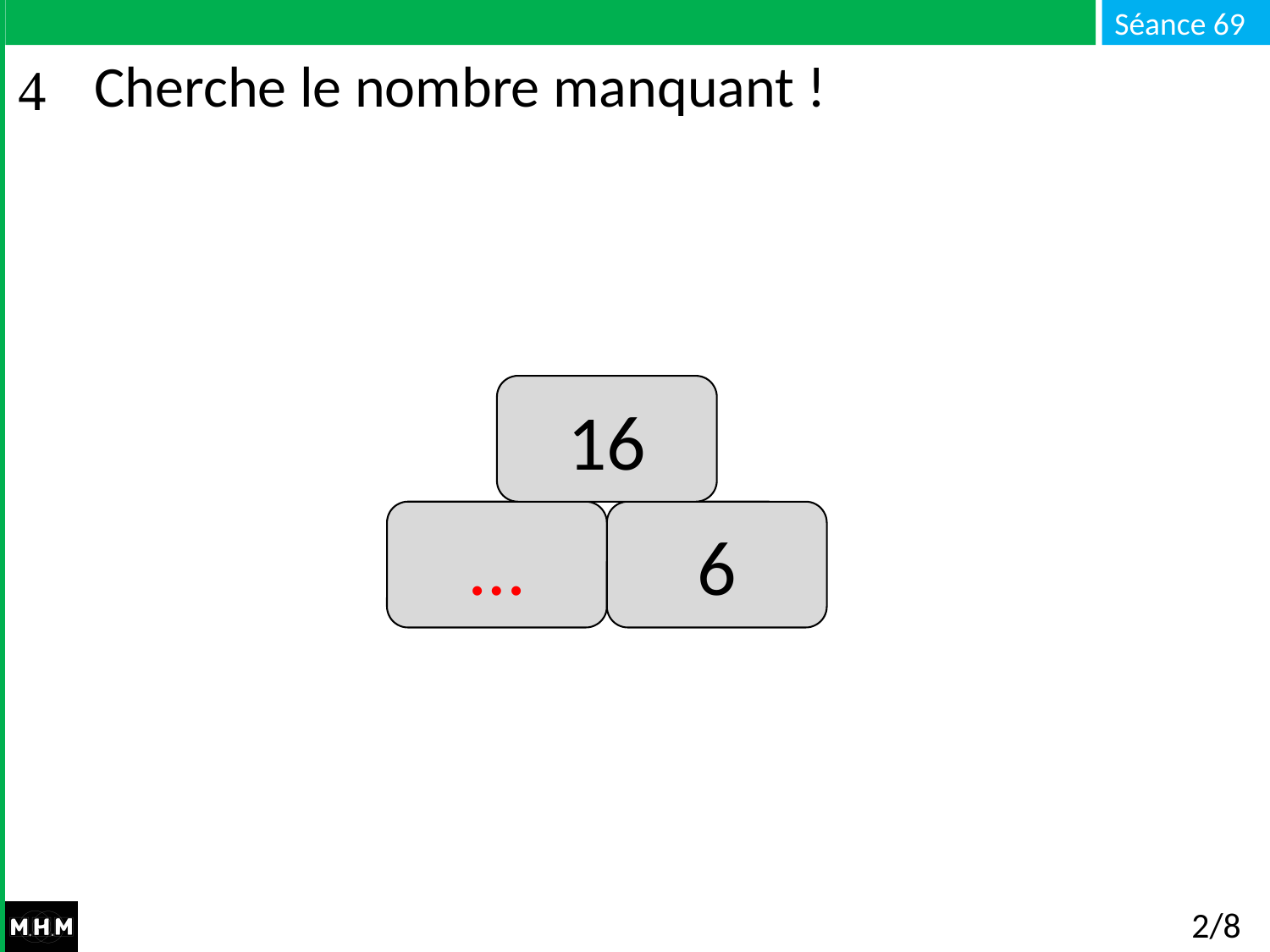

# Cherche le nombre manquant !
16
6
…
2/8